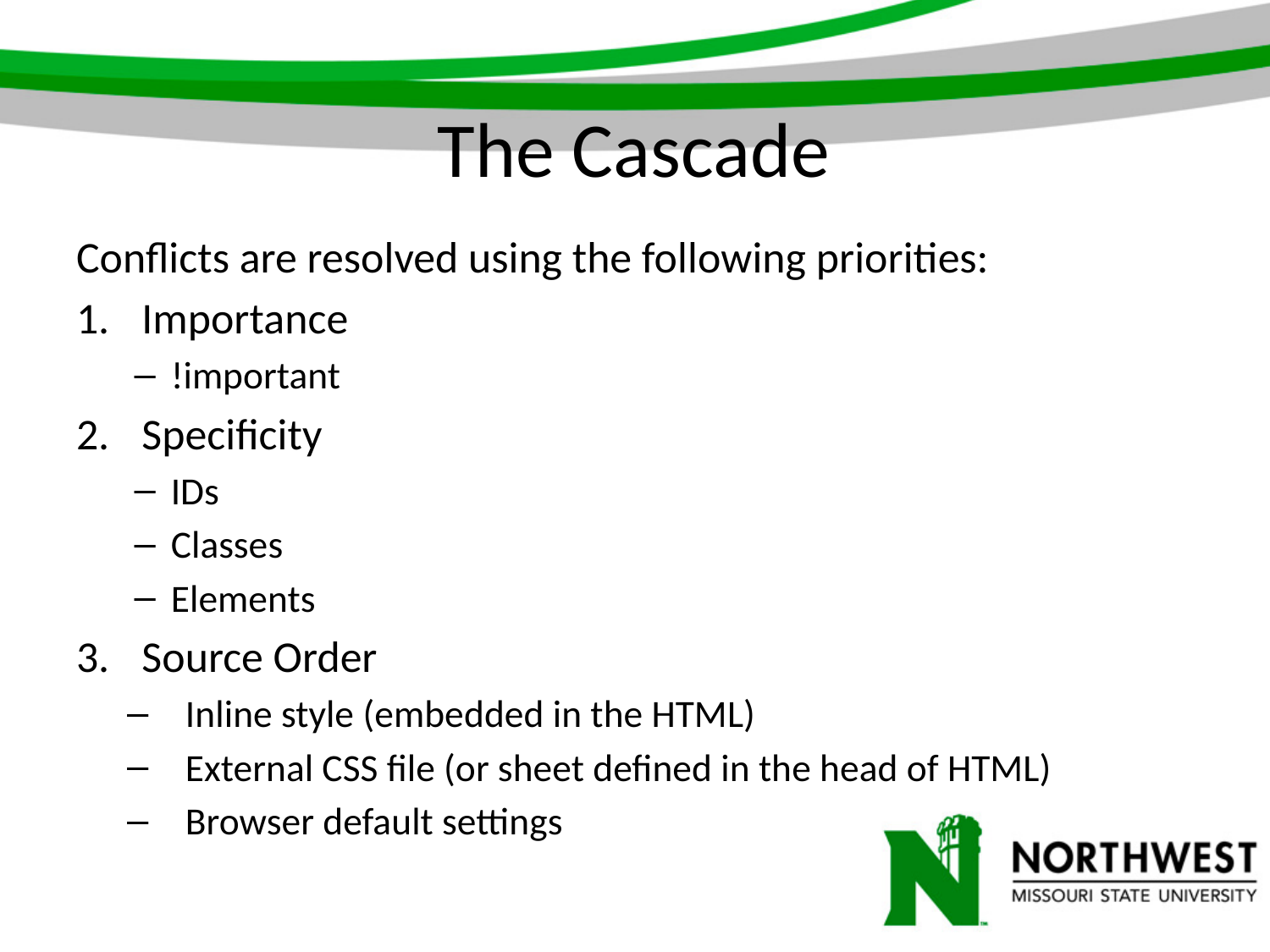

# The Cascade
Conflicts are resolved using the following priorities:
Importance
!important
Specificity
IDs
Classes
Elements
Source Order
Inline style (embedded in the HTML)
External CSS file (or sheet defined in the head of HTML)
Browser default settings